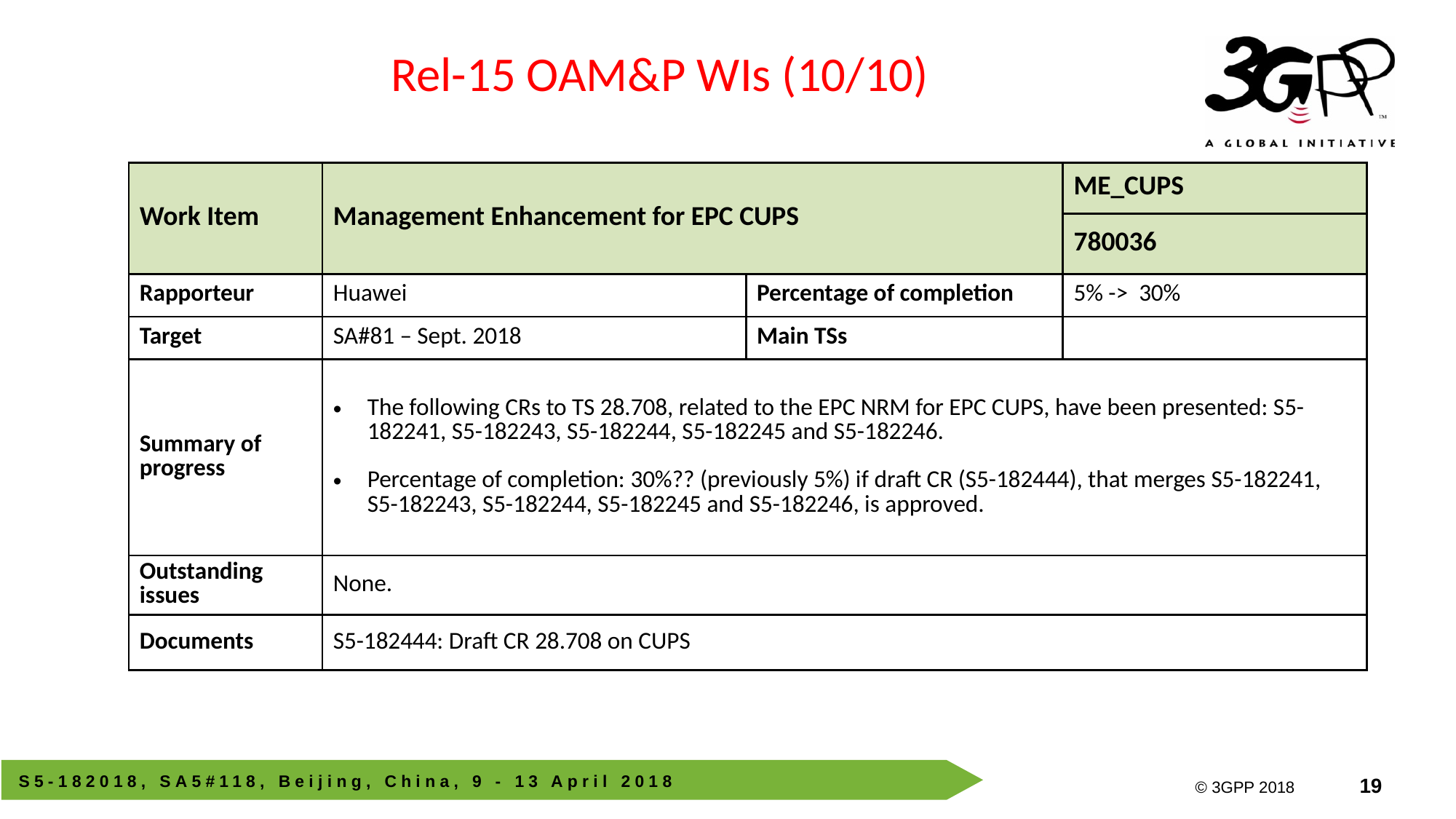

Rel-15 OAM&P WIs (10/10)
| Work Item | Management Enhancement for EPC CUPS |  | ME\_CUPS |
| --- | --- | --- | --- |
|  |  |  | 780036 |
| Rapporteur | Huawei | Percentage of completion | 5% -> 30% |
| Target | SA#81 – Sept. 2018 | Main TSs |  |
| Summary of progress | The following CRs to TS 28.708, related to the EPC NRM for EPC CUPS, have been presented: S5-182241, S5-182243, S5-182244, S5-182245 and S5-182246. Percentage of completion: 30%?? (previously 5%) if draft CR (S5-182444), that merges S5-182241, S5-182243, S5-182244, S5-182245 and S5-182246, is approved. |  |  |
| Outstanding issues | None. |  |  |
| Documents | S5-182444: Draft CR 28.708 on CUPS |  |  |